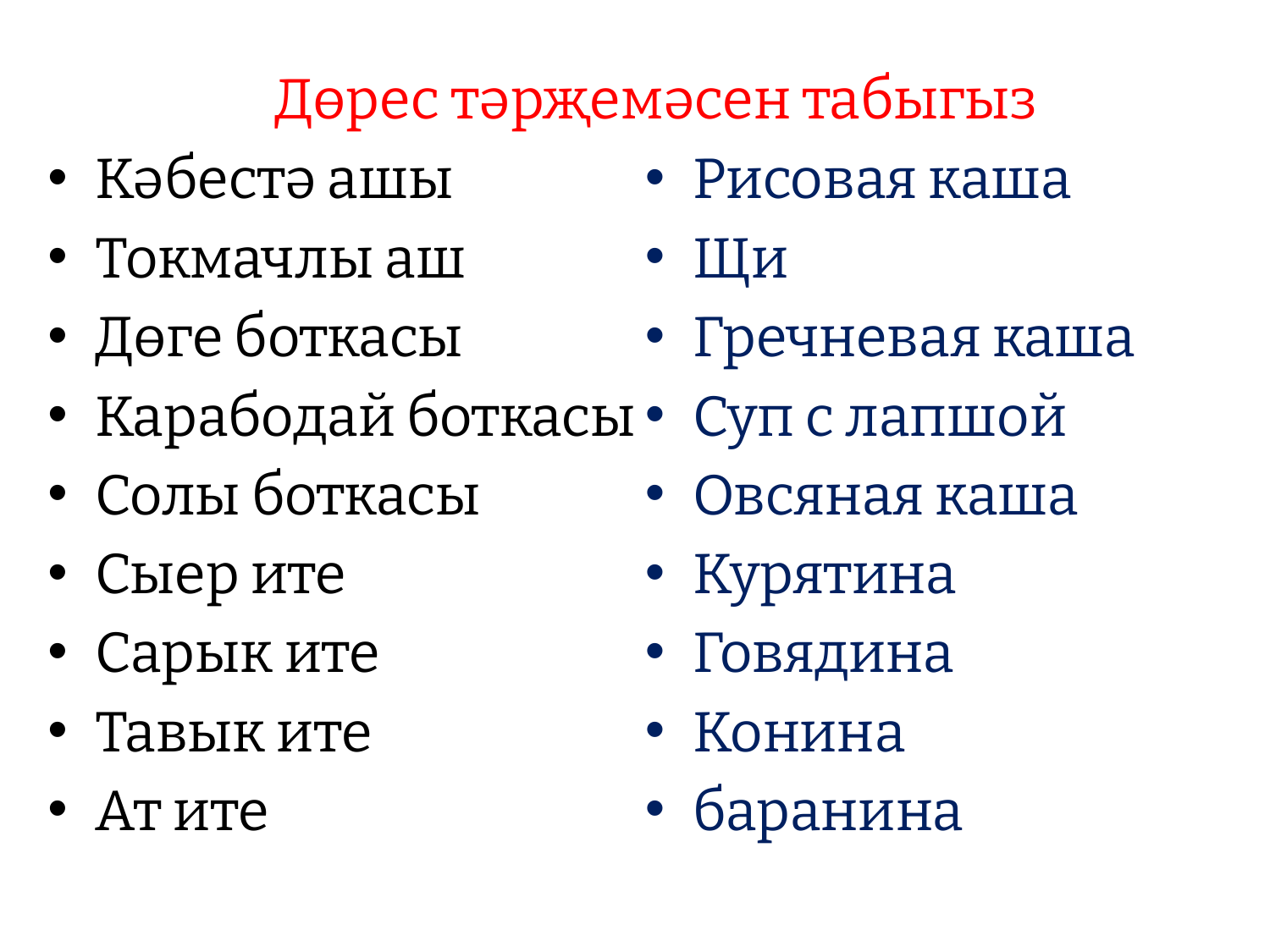

# Дөрес тәрҗемәсен табыгыз
Кәбестә ашы
Токмачлы аш
Дөге боткасы
Карабодай боткасы
Солы боткасы
Сыер ите
Сарык ите
Тавык ите
Ат ите

Рисовая каша
Щи
Гречневая каша
Суп с лапшой
Овсяная каша
Курятина
Говядина
Конина
баранина